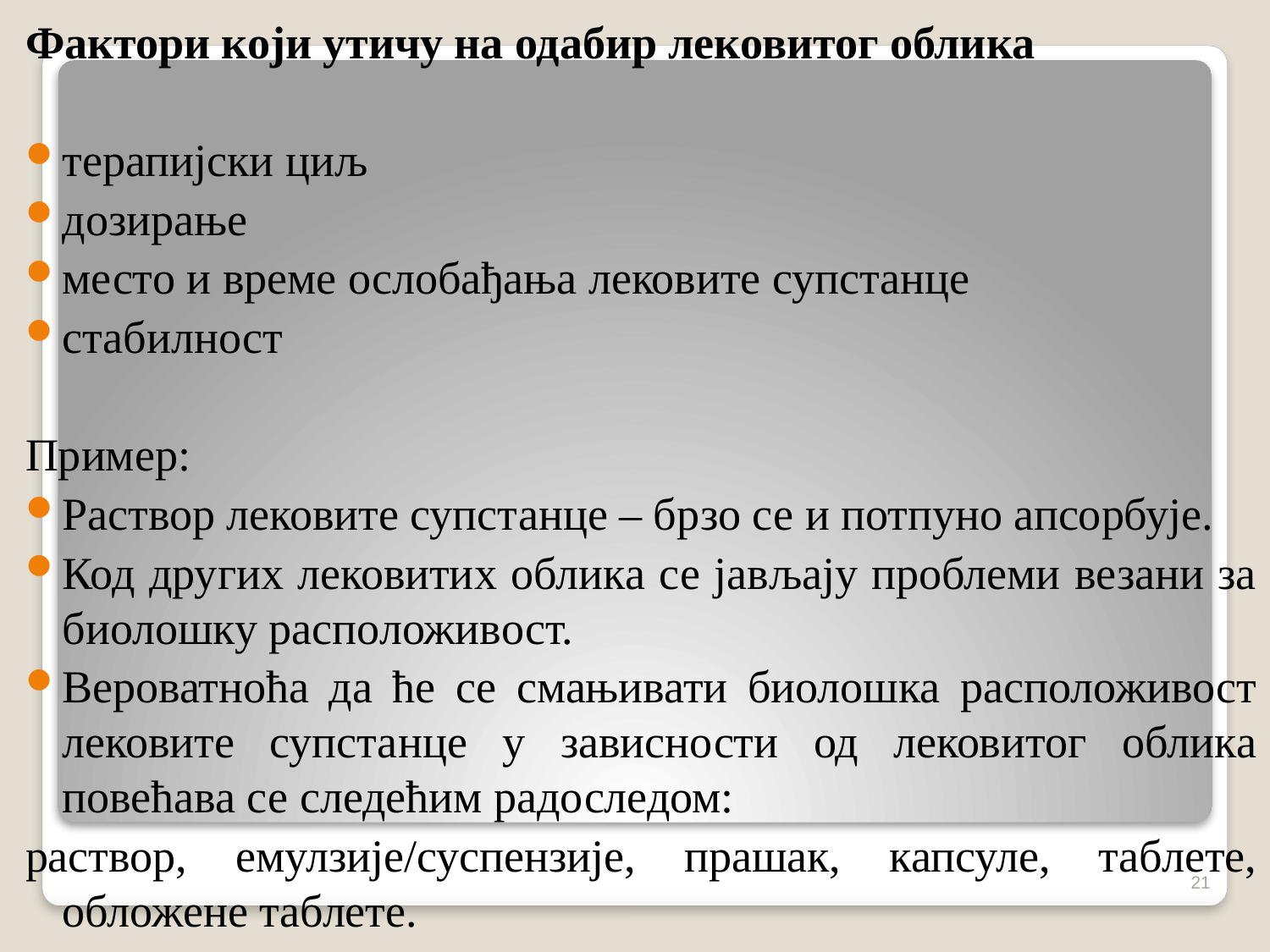

Фактори који утичу на одабир лековитог облика

терапијски циљ
дозирање
место и време ослобађања лековите супстанце
стабилност

Пример:
Раствор лековите супстанце – брзо се и потпуно апсорбује.
Код других лековитих облика се јављају проблеми везани за биолошку расположивост.
Вероватноћа да ће се смањивати биолошка расположивост лековите супстанце у зависности од лековитог облика повећава се следећим радоследом:
раствор, емулзије/суспензије, прашак, капсуле, таблете, обложене таблете.

21